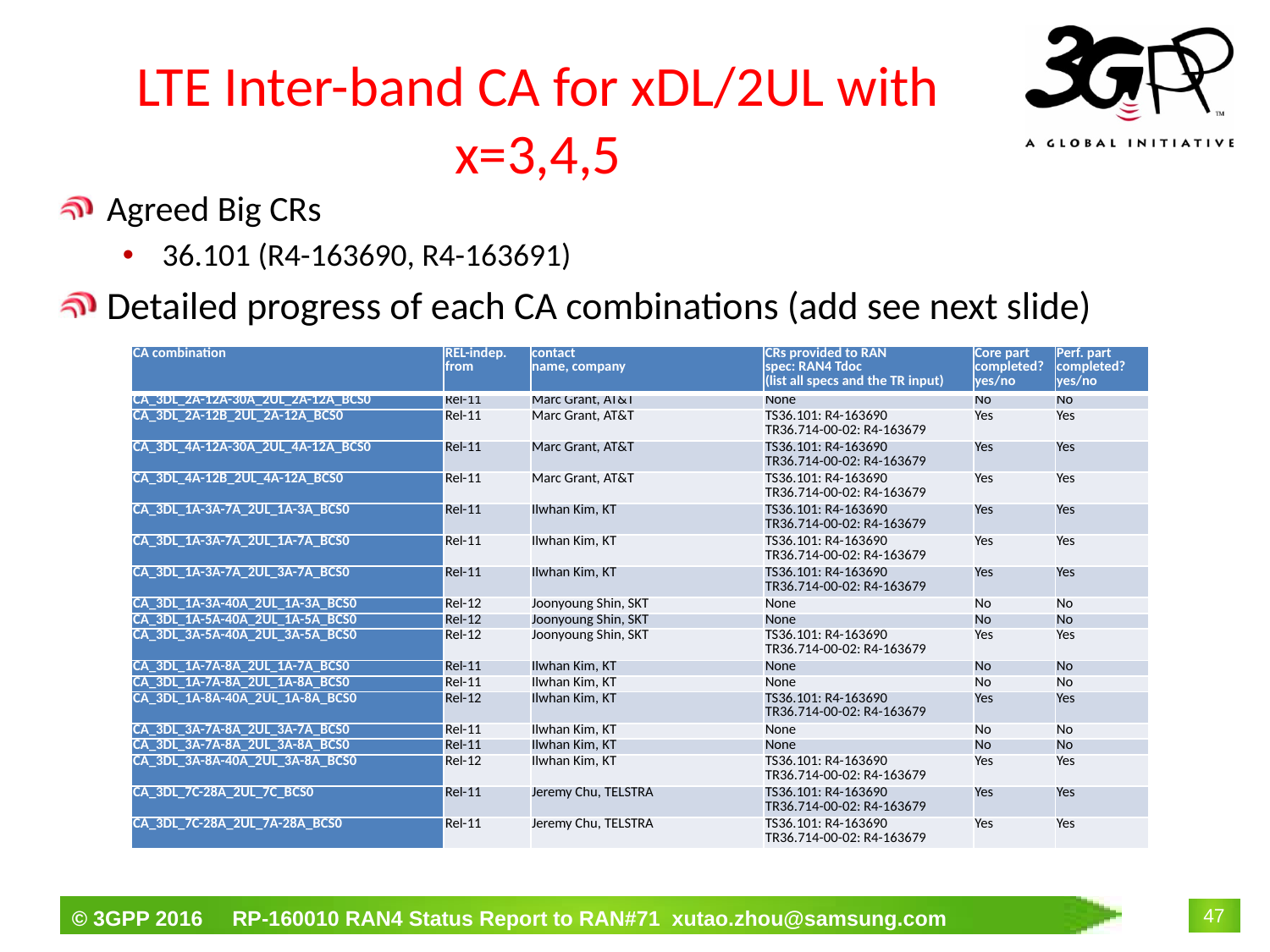

# LTE Inter-band CA for xDL/2UL with x=3,4,5
Agreed Big CRs
36.101 (R4-163690, R4-163691)
Detailed progress of each CA combinations (add see next slide)

| CA combination | REL-indep. from | contact name, company | CRs provided to RAN spec: RAN4 Tdoc (list all specs and the TR input) | Core part completed? yes/no | Perf. part completed? yes/no |
| --- | --- | --- | --- | --- | --- |
| CA\_3DL\_2A-12A-30A\_2UL\_2A-12A\_BCS0 | Rel-11 | Marc Grant, AT&T | None | No | No |
| CA\_3DL\_2A-12B\_2UL\_2A-12A\_BCS0 | Rel-11 | Marc Grant, AT&T | TS36.101: R4-163690 TR36.714-00-02: R4-163679 | Yes | Yes |
| CA\_3DL\_4A-12A-30A\_2UL\_4A-12A\_BCS0 | Rel-11 | Marc Grant, AT&T | TS36.101: R4-163690 TR36.714-00-02: R4-163679 | Yes | Yes |
| CA\_3DL\_4A-12B\_2UL\_4A-12A\_BCS0 | Rel-11 | Marc Grant, AT&T | TS36.101: R4-163690 TR36.714-00-02: R4-163679 | Yes | Yes |
| CA\_3DL\_1A-3A-7A\_2UL\_1A-3A\_BCS0 | Rel-11 | Ilwhan Kim, KT | TS36.101: R4-163690 TR36.714-00-02: R4-163679 | Yes | Yes |
| CA\_3DL\_1A-3A-7A\_2UL\_1A-7A\_BCS0 | Rel-11 | Ilwhan Kim, KT | TS36.101: R4-163690 TR36.714-00-02: R4-163679 | Yes | Yes |
| CA\_3DL\_1A-3A-7A\_2UL\_3A-7A\_BCS0 | Rel-11 | Ilwhan Kim, KT | TS36.101: R4-163690 TR36.714-00-02: R4-163679 | Yes | Yes |
| CA\_3DL\_1A-3A-40A\_2UL\_1A-3A\_BCS0 | Rel-12 | Joonyoung Shin, SKT | None | No | No |
| CA\_3DL\_1A-5A-40A\_2UL\_1A-5A\_BCS0 | Rel-12 | Joonyoung Shin, SKT | None | No | No |
| CA\_3DL\_3A-5A-40A\_2UL\_3A-5A\_BCS0 | Rel-12 | Joonyoung Shin, SKT | TS36.101: R4-163690 TR36.714-00-02: R4-163679 | Yes | Yes |
| CA\_3DL\_1A-7A-8A\_2UL\_1A-7A\_BCS0 | Rel-11 | Ilwhan Kim, KT | None | No | No |
| CA\_3DL\_1A-7A-8A\_2UL\_1A-8A\_BCS0 | Rel-11 | Ilwhan Kim, KT | None | No | No |
| CA\_3DL\_1A-8A-40A\_2UL\_1A-8A\_BCS0 | Rel-12 | Ilwhan Kim, KT | TS36.101: R4-163690 TR36.714-00-02: R4-163679 | Yes | Yes |
| CA\_3DL\_3A-7A-8A\_2UL\_3A-7A\_BCS0 | Rel-11 | Ilwhan Kim, KT | None | No | No |
| CA\_3DL\_3A-7A-8A\_2UL\_3A-8A\_BCS0 | Rel-11 | Ilwhan Kim, KT | None | No | No |
| CA\_3DL\_3A-8A-40A\_2UL\_3A-8A\_BCS0 | Rel-12 | Ilwhan Kim, KT | TS36.101: R4-163690 TR36.714-00-02: R4-163679 | Yes | Yes |
| CA\_3DL\_7C-28A\_2UL\_7C\_BCS0 | Rel-11 | Jeremy Chu, TELSTRA | TS36.101: R4-163690 TR36.714-00-02: R4-163679 | Yes | Yes |
| CA\_3DL\_7C-28A\_2UL\_7A-28A\_BCS0 | Rel-11 | Jeremy Chu, TELSTRA | TS36.101: R4-163690 TR36.714-00-02: R4-163679 | Yes | Yes |